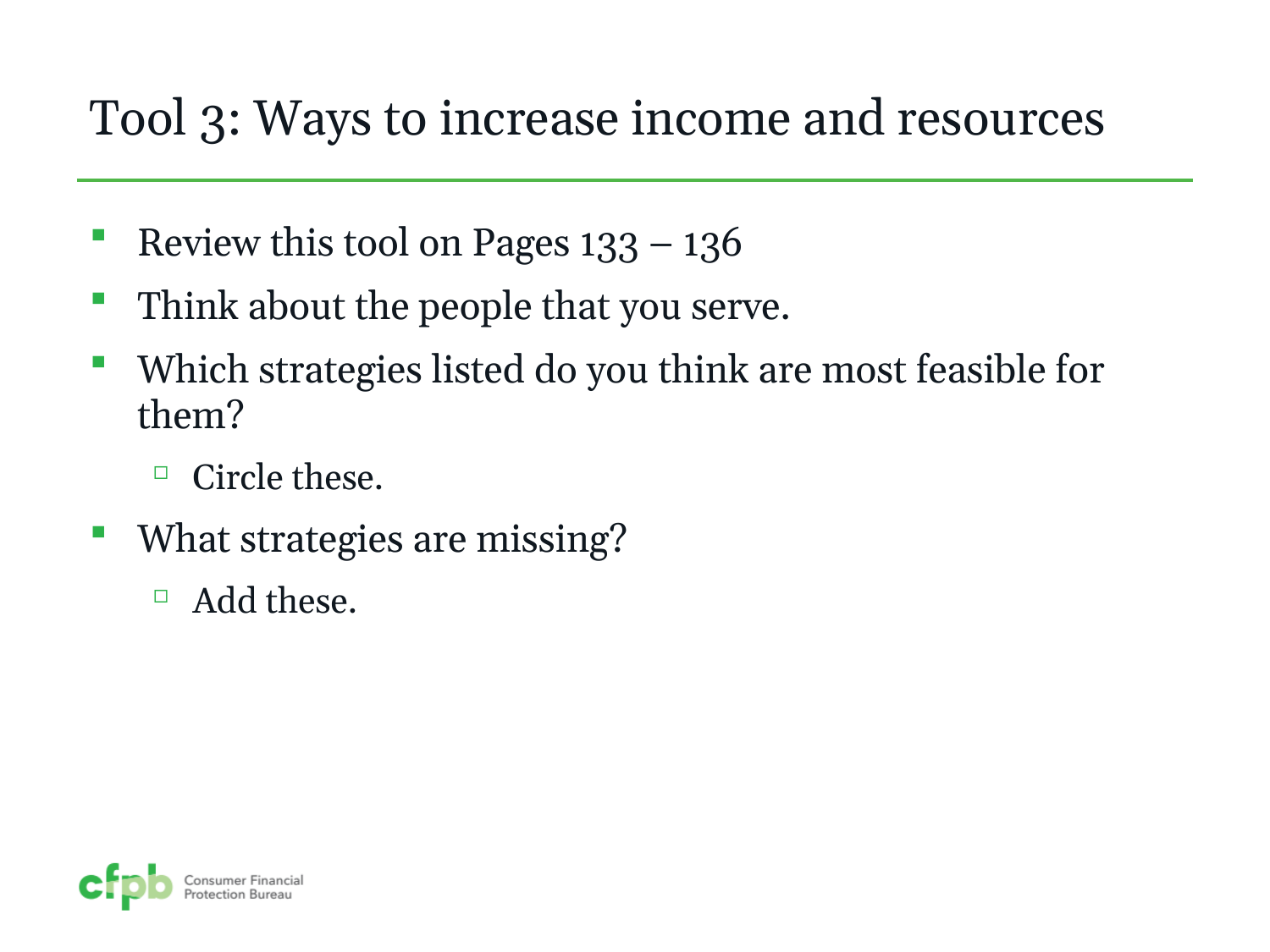

# Tool 3: Ways to increase income and resources
Review this tool on Pages 133 – 136
Think about the people that you serve.
Which strategies listed do you think are most feasible for them?
Circle these.
What strategies are missing?
Add these.